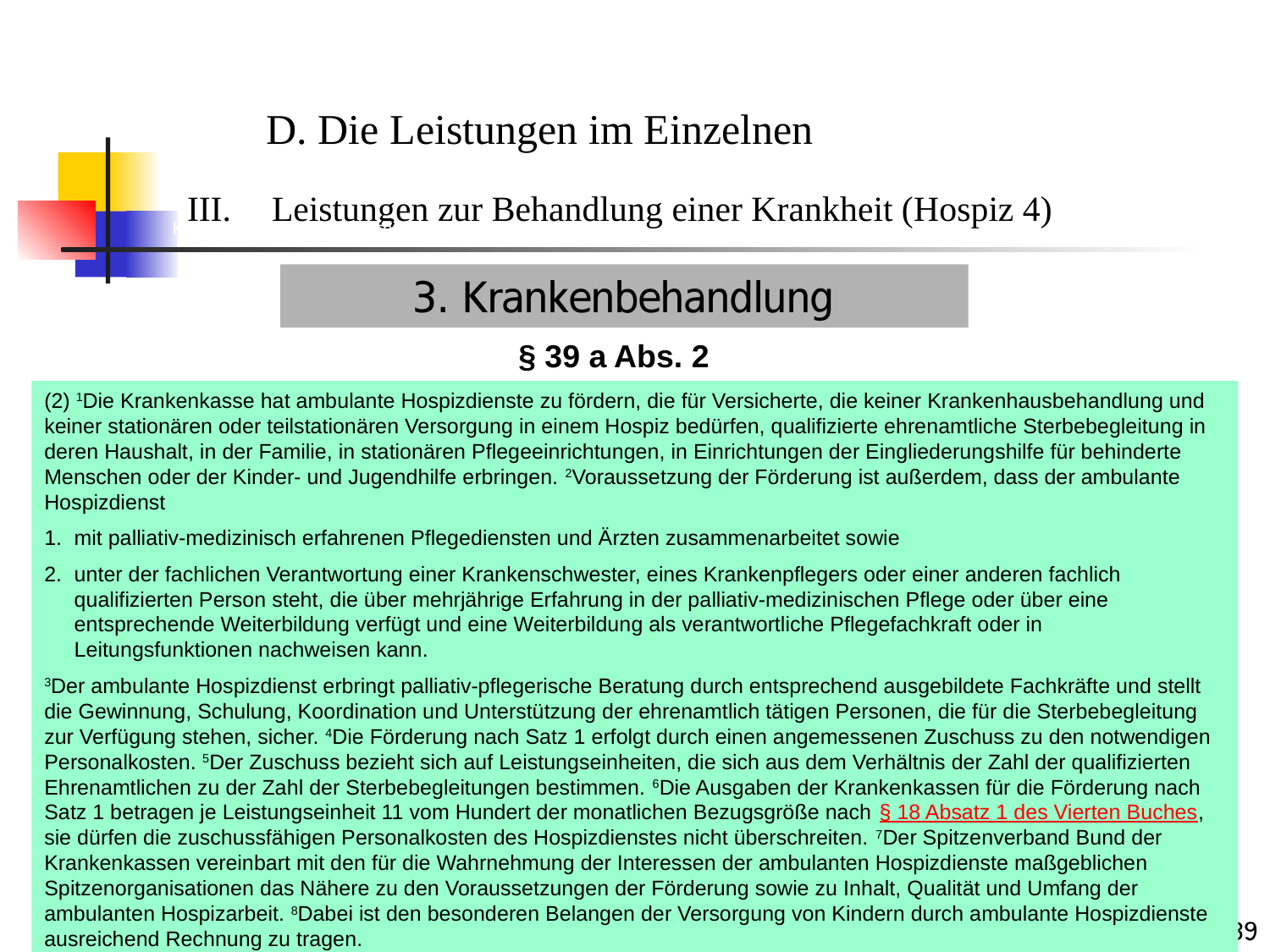

Krankenbehandlung 4 (Hospiz)
D. Die Leistungen im Einzelnen

Leistungen zur Behandlung einer Krankheit (Hospiz 4)
3. Krankenbehandlung
§ 39 a Abs. 2
(2) 1Die Krankenkasse hat ambulante Hospizdienste zu fördern, die für Versicherte, die keiner Krankenhausbehandlung und keiner stationären oder teilstationären Versorgung in einem Hospiz bedürfen, qualifizierte ehrenamtliche Sterbebegleitung in deren Haushalt, in der Familie, in stationären Pflegeeinrichtungen, in Einrichtungen der Eingliederungshilfe für behinderte Menschen oder der Kinder- und Jugendhilfe erbringen. 2Voraussetzung der Förderung ist außerdem, dass der ambulante Hospizdienst
mit palliativ-medizinisch erfahrenen Pflegediensten und Ärzten zusammenarbeitet sowie
unter der fachlichen Verantwortung einer Krankenschwester, eines Krankenpflegers oder einer anderen fachlich qualifizierten Person steht, die über mehrjährige Erfahrung in der palliativ-medizinischen Pflege oder über eine entsprechende Weiterbildung verfügt und eine Weiterbildung als verantwortliche Pflegefachkraft oder in Leitungsfunktionen nachweisen kann.
3Der ambulante Hospizdienst erbringt palliativ-pflegerische Beratung durch entsprechend ausgebildete Fachkräfte und stellt die Gewinnung, Schulung, Koordination und Unterstützung der ehrenamtlich tätigen Personen, die für die Sterbebegleitung zur Verfügung stehen, sicher. 4Die Förderung nach Satz 1 erfolgt durch einen angemessenen Zuschuss zu den notwendigen Personalkosten. 5Der Zuschuss bezieht sich auf Leistungseinheiten, die sich aus dem Verhältnis der Zahl der qualifizierten Ehrenamtlichen zu der Zahl der Sterbebegleitungen bestimmen. 6Die Ausgaben der Krankenkassen für die Förderung nach Satz 1 betragen je Leistungseinheit 11 vom Hundert der monatlichen Bezugsgröße nach § 18 Absatz 1 des Vierten Buches, sie dürfen die zuschussfähigen Personalkosten des Hospizdienstes nicht überschreiten. 7Der Spitzenverband Bund der Krankenkassen vereinbart mit den für die Wahrnehmung der Interessen der ambulanten Hospizdienste maßgeblichen Spitzenorganisationen das Nähere zu den Voraussetzungen der Förderung sowie zu Inhalt, Qualität und Umfang der ambulanten Hospizarbeit. 8Dabei ist den besonderen Belangen der Versorgung von Kindern durch ambulante Hospizdienste ausreichend Rechnung zu tragen.
Krankheit
Das  Leistungsrecht der gesetzlichen Kranken- und Pflegeversicherung; Sommersemester 2018
239